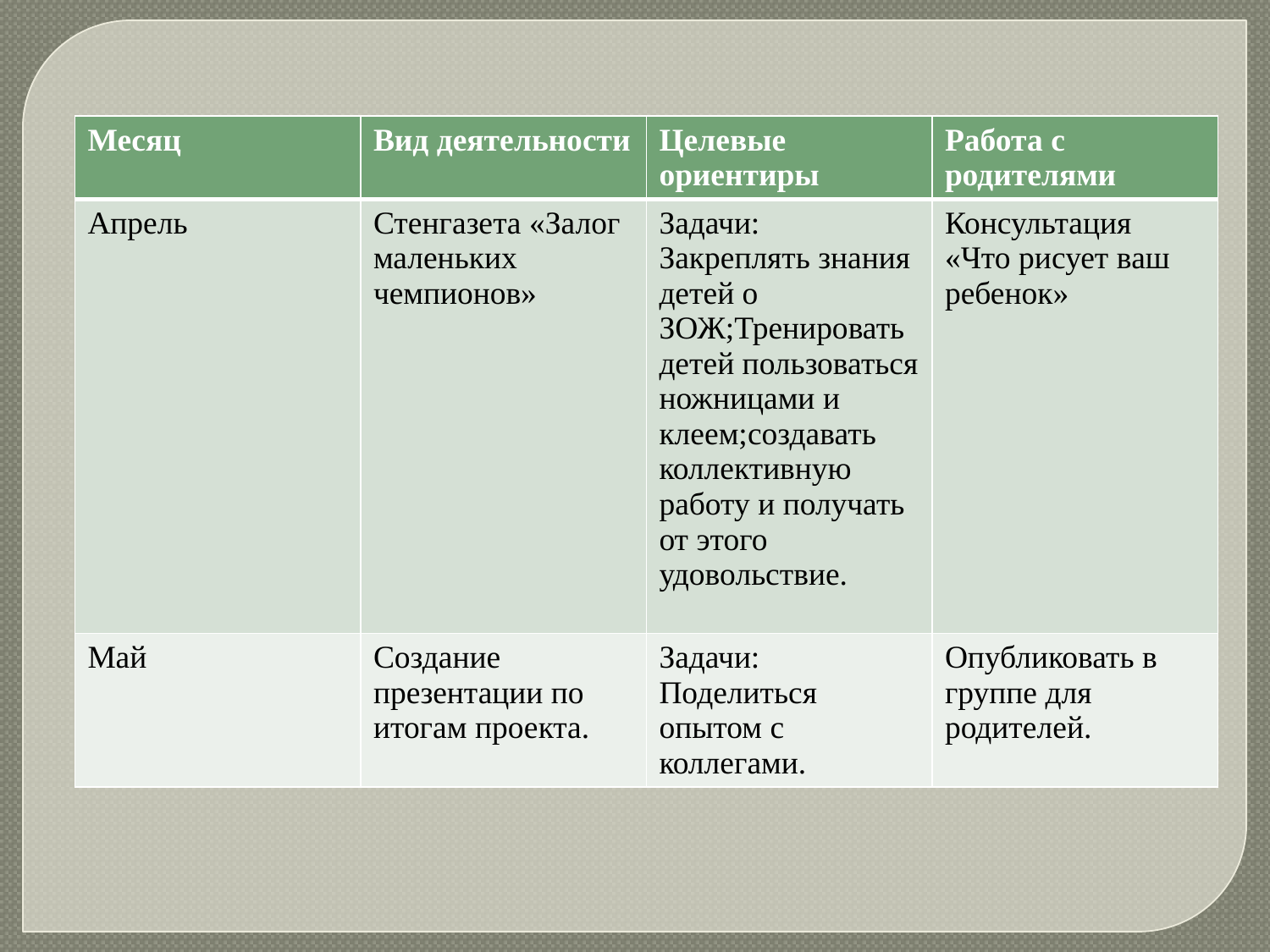

| Месяц | Вид деятельности | Целевые ориентиры | Работа с родителями |
| --- | --- | --- | --- |
| Апрель | Стенгазета «Залог маленьких чемпионов» | Задачи: Закреплять знания детей о ЗОЖ;Тренировать детей пользоваться ножницами и клеем;создавать коллективную работу и получать от этого удовольствие. | Консультация «Что рисует ваш ребенок» |
| Май | Создание презентации по итогам проекта. | Задачи: Поделиться опытом с коллегами. | Опубликовать в группе для родителей. |